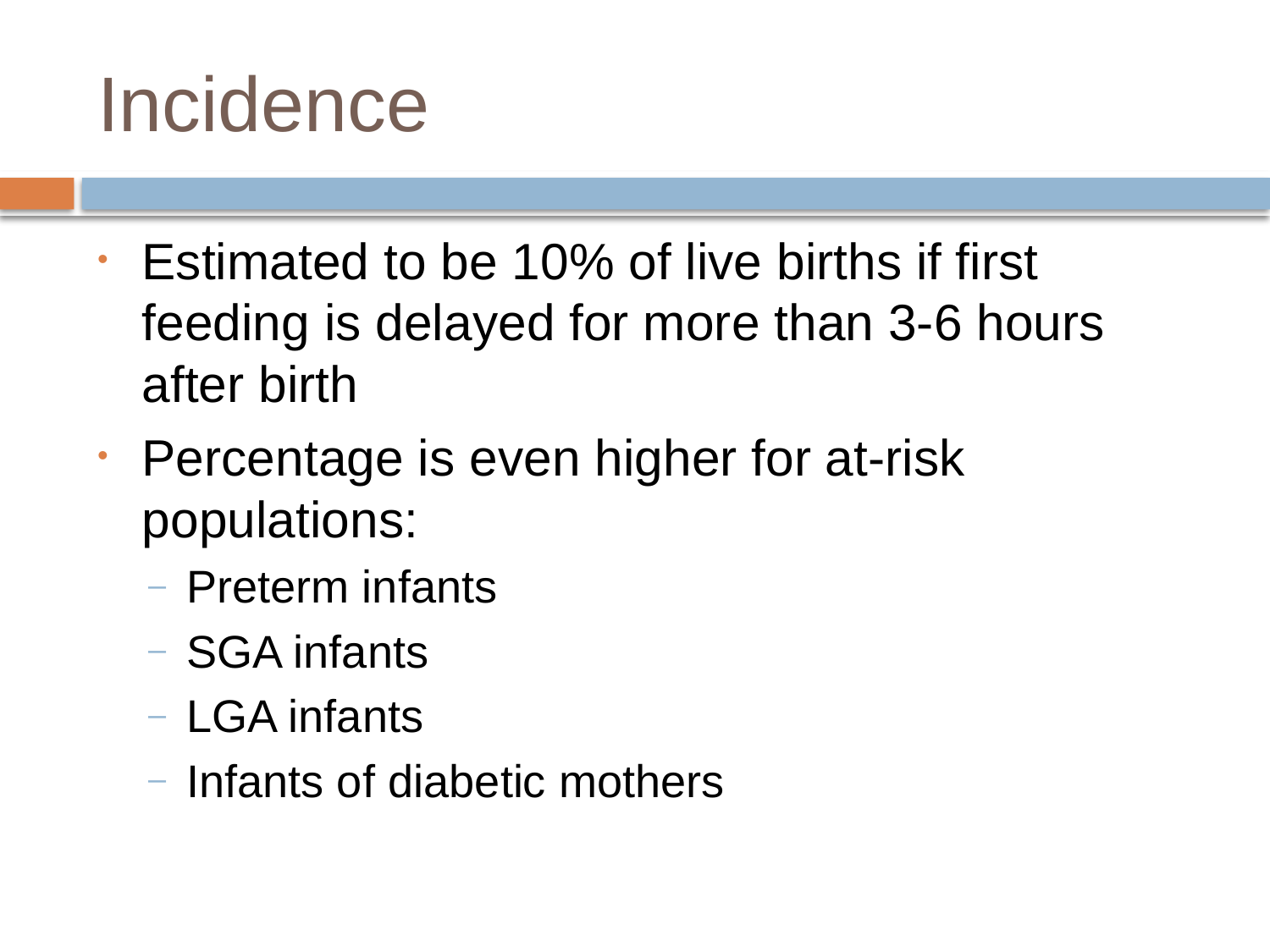

# Incidence
Estimated to be 10% of live births if first feeding is delayed for more than 3-6 hours after birth
Percentage is even higher for at-risk populations:
Preterm infants
SGA infants
LGA infants
Infants of diabetic mothers